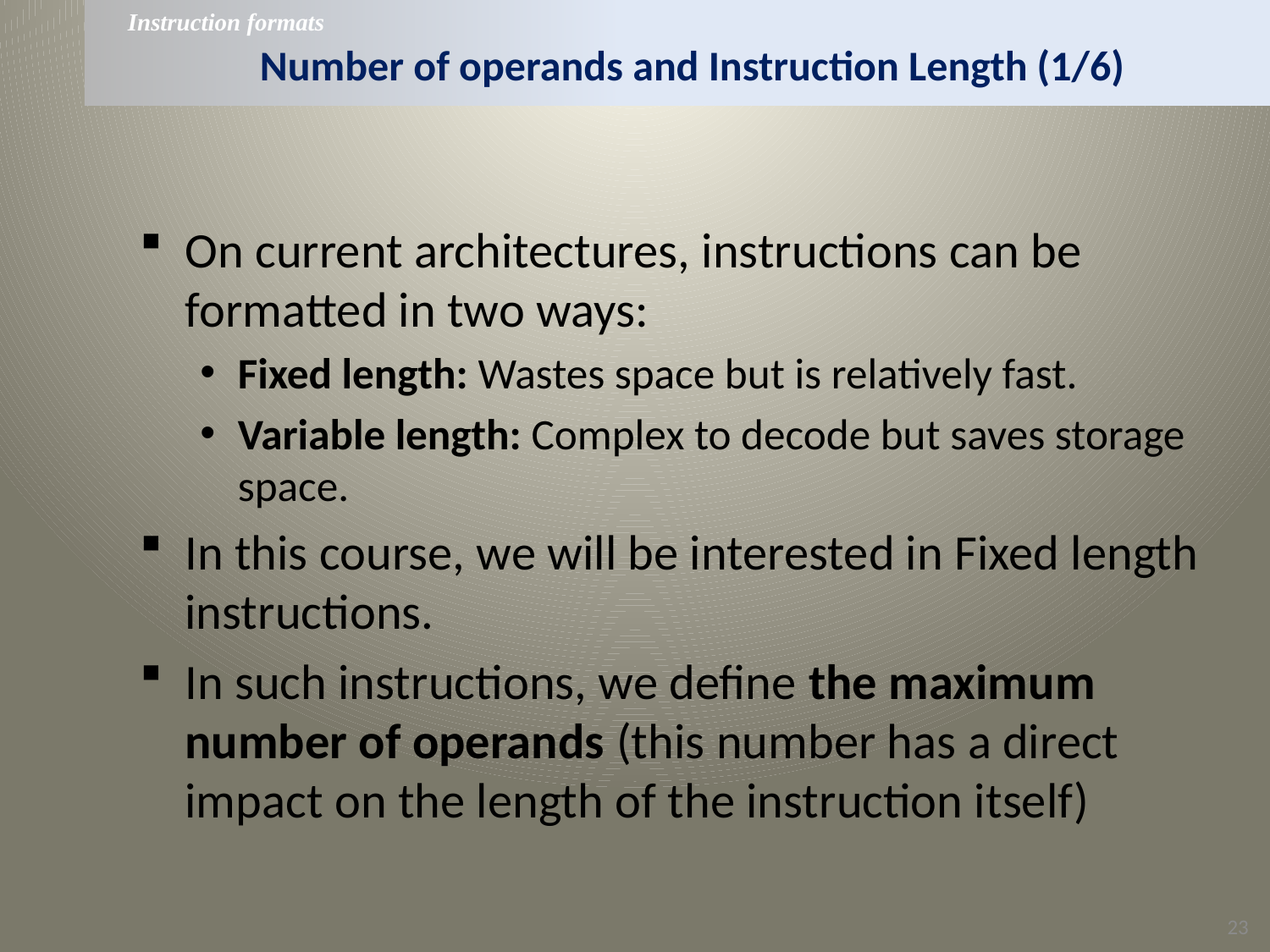

Instruction formats
# Number of operands and Instruction Length (1/6)
On current architectures, instructions can be formatted in two ways:
Fixed length: Wastes space but is relatively fast.
Variable length: Complex to decode but saves storage space.
In this course, we will be interested in Fixed length instructions.
In such instructions, we define the maximum number of operands (this number has a direct impact on the length of the instruction itself)